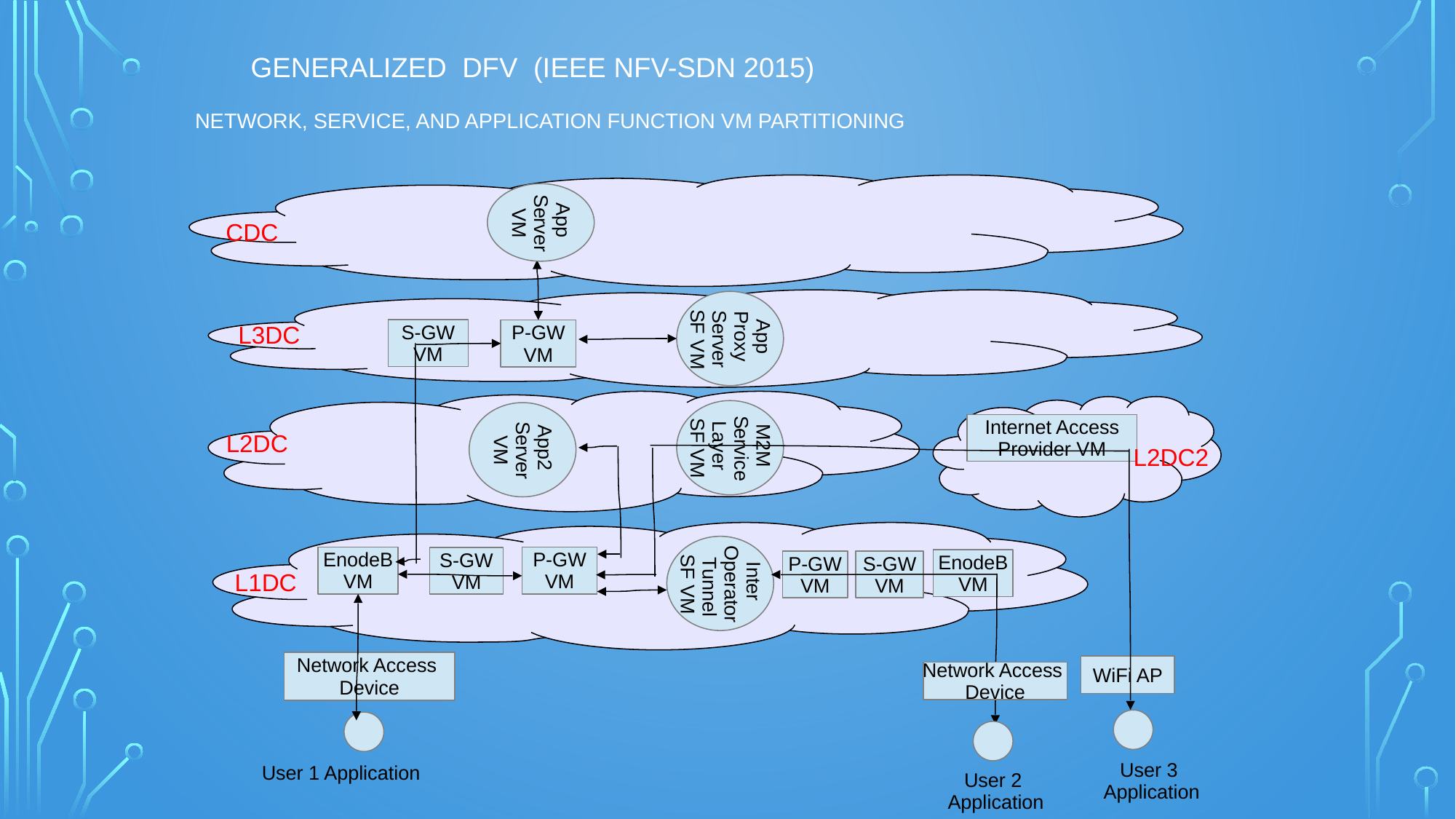

# Generalized  DFV  (IEEE NFV-SDN 2015) Network, Service, and Application Function VM Partitioning

 App
Server
VM
 CDC

 App
 Proxy
Server
SF VM
L3DC
S-GW
VM
P-GW
VM

 M2M
Service
 Layer
SF VM
 App2
Server
VM
Internet Access
Provider VM
L2DC
L2DC2

 Inter
Operator
Tunnel
SF VM
EnodeB
VM
P-GW
VM
S-GW
VM
EnodeB
VM
P-GW
VM
S-GW
VM
L1DC
Network Access
Device
WiFi AP
Network Access
Device

User 3
Application
User 1 Application
User 2
Application